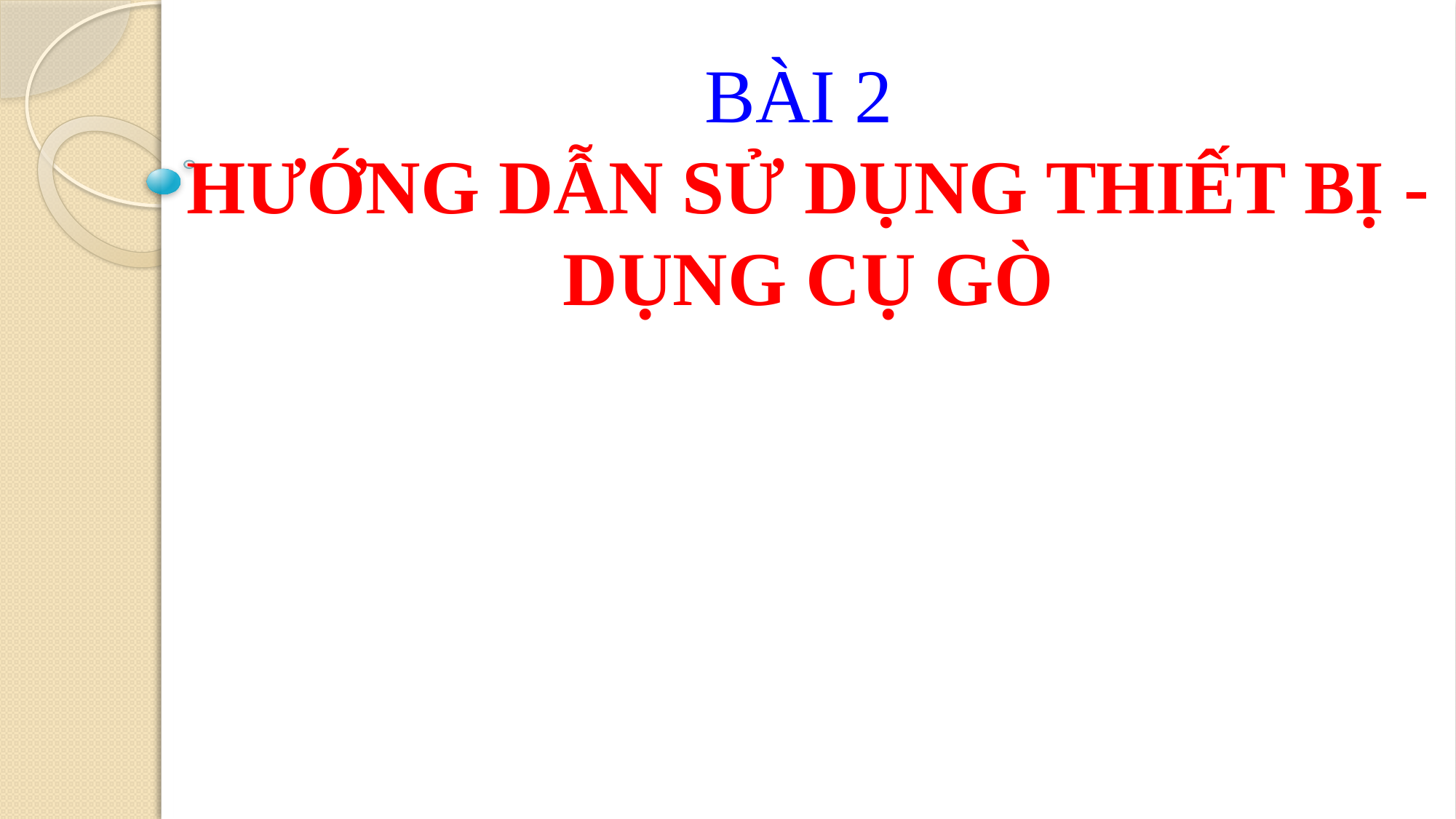

# BÀI 2 HƯỚNG DẪN SỬ DỤNG THIẾT BỊ - DỤNG CỤ GÒ